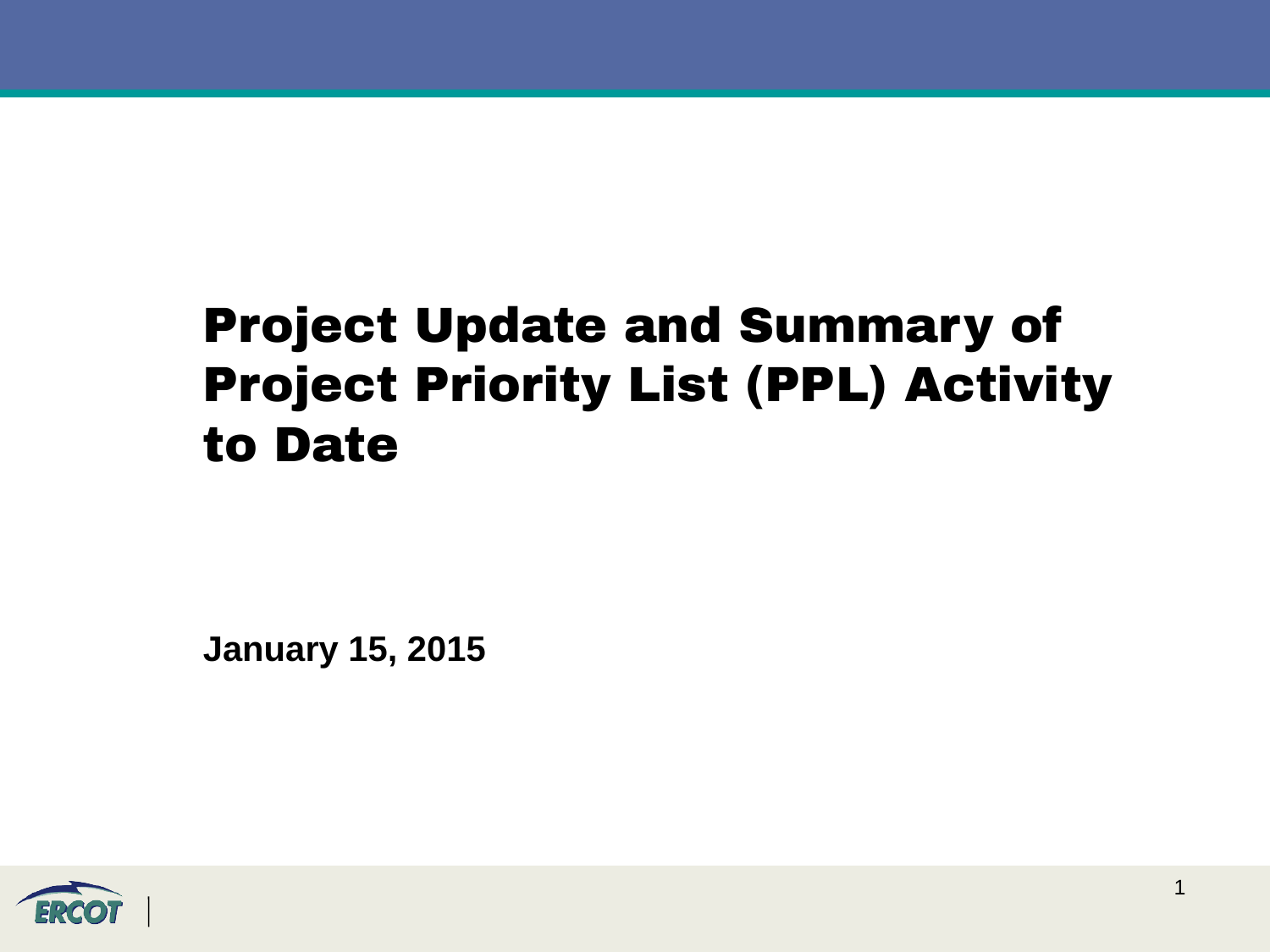

Project Update and Summary of Project Priority List (PPL) Activity to Date

January 15, 2015